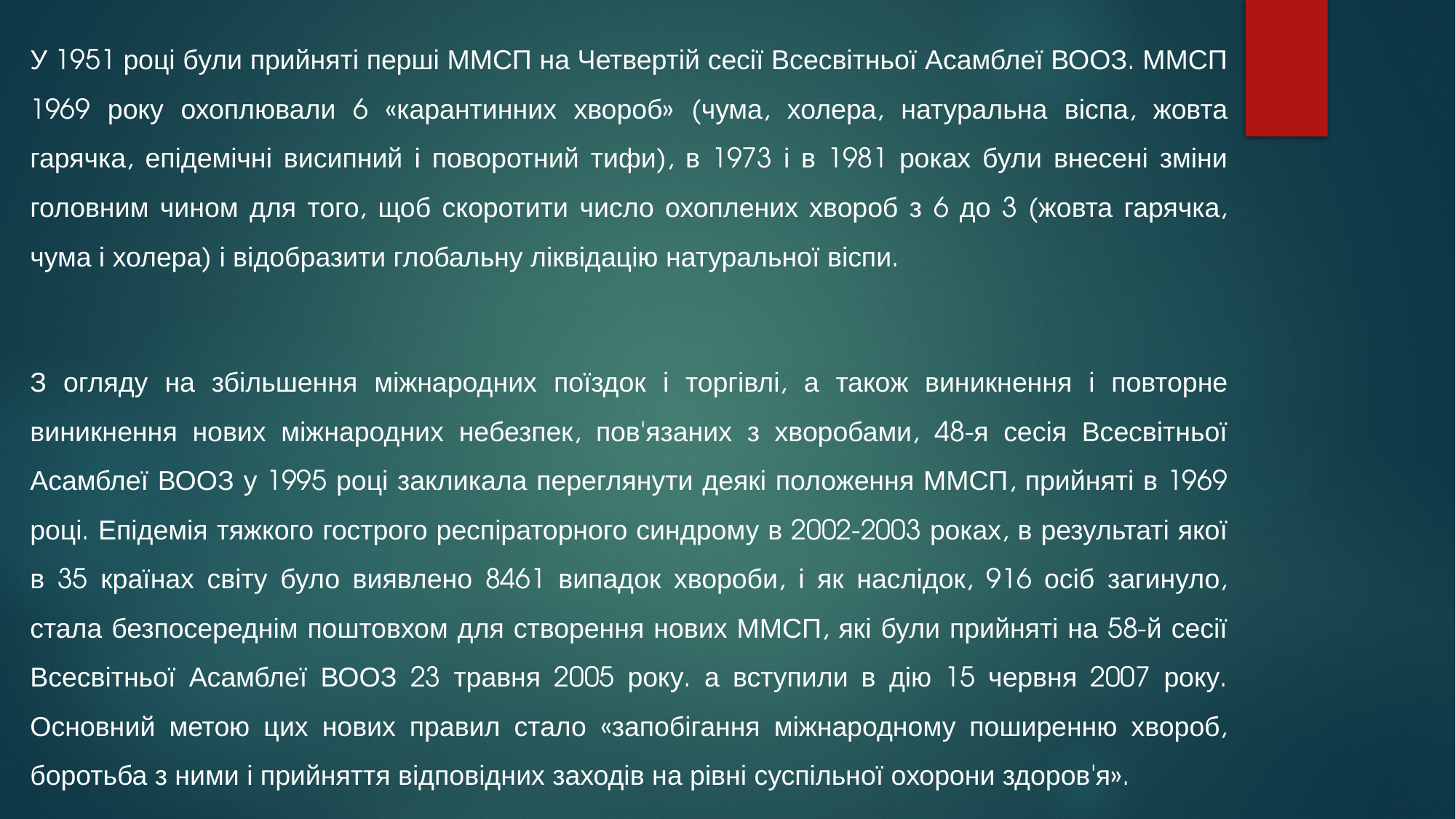

У 1951 році були прийняті перші ММСП на Четвертій сесії Всесвітньої Асамблеї ВООЗ. ММСП 1969 року охоплювали 6 «карантинних хвороб» (чума, холера, натуральна віспа, жовта гарячка, епідемічні висипний і поворотний тифи), в 1973 і в 1981 роках були внесені зміни головним чином для того, щоб скоротити число охоплених хвороб з 6 до 3 (жовта гарячка, чума і холера) і відобразити глобальну ліквідацію натуральної віспи.

З огляду на збільшення міжнародних поїздок і торгівлі, а також виникнення і повторне виникнення нових міжнародних небезпек, пов'язаних з хворобами, 48-я сесія Всесвітньої Асамблеї ВООЗ у 1995 році закликала переглянути деякі положення ММСП, прийняті в 1969 році. Епідемія тяжкого гострого респіраторного синдрому в 2002-2003 роках, в результаті якої в 35 країнах світу було виявлено 8461 випадок хвороби, і як наслідок, 916 осіб загинуло, стала безпосереднім поштовхом для створення нових ММСП, які були прийняті на 58-й сесії Всесвітньої Асамблеї ВООЗ 23 травня 2005 року. а вступили в дію 15 червня 2007 року. Основний метою цих нових правил стало «запобігання міжнародному поширенню хвороб, боротьба з ними і прийняття відповідних заходів на рівні суспільної охорони здоров'я».